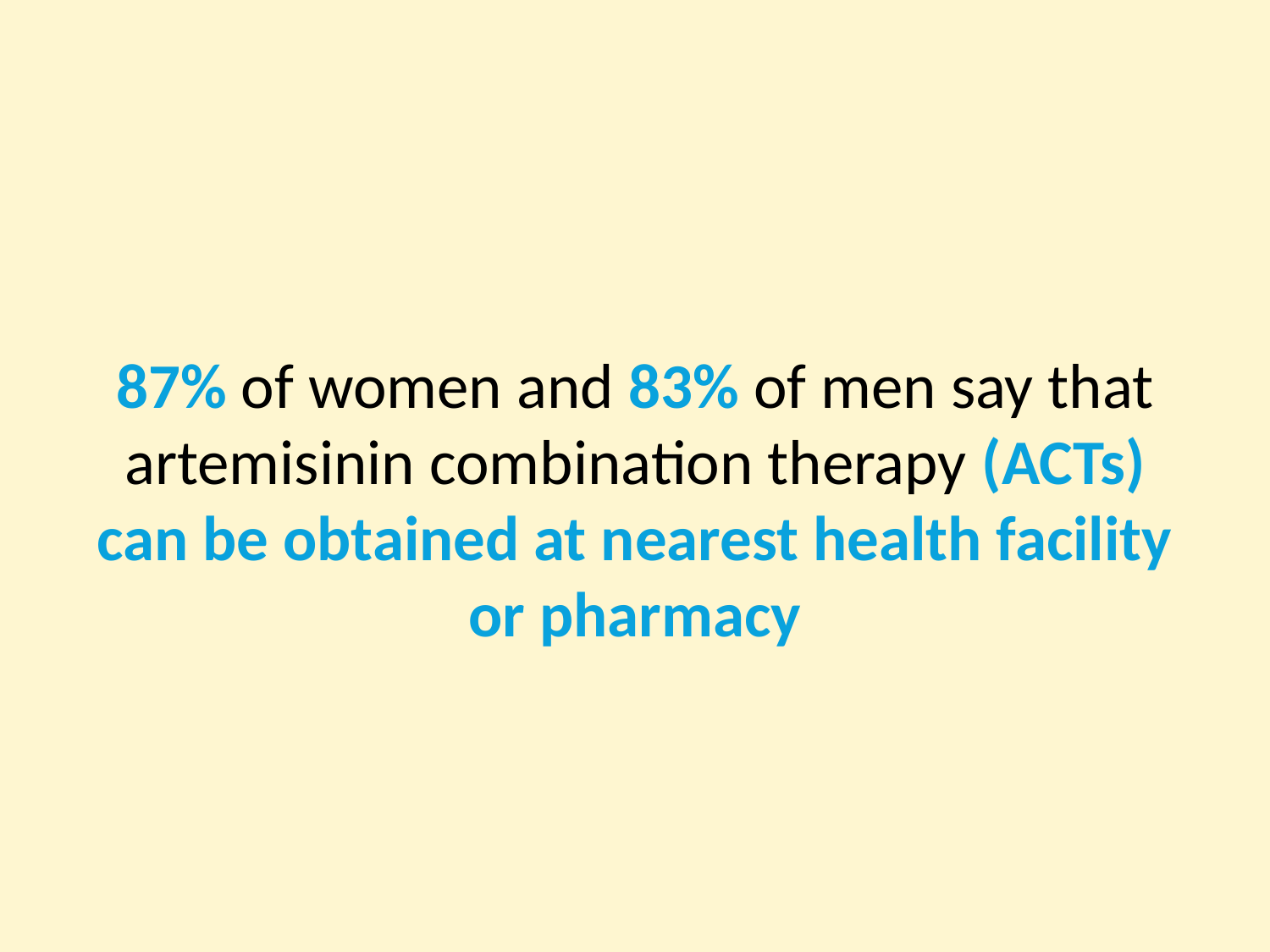

#
87% of women and 83% of men say that artemisinin combination therapy (ACTs) can be obtained at nearest health facility or pharmacy